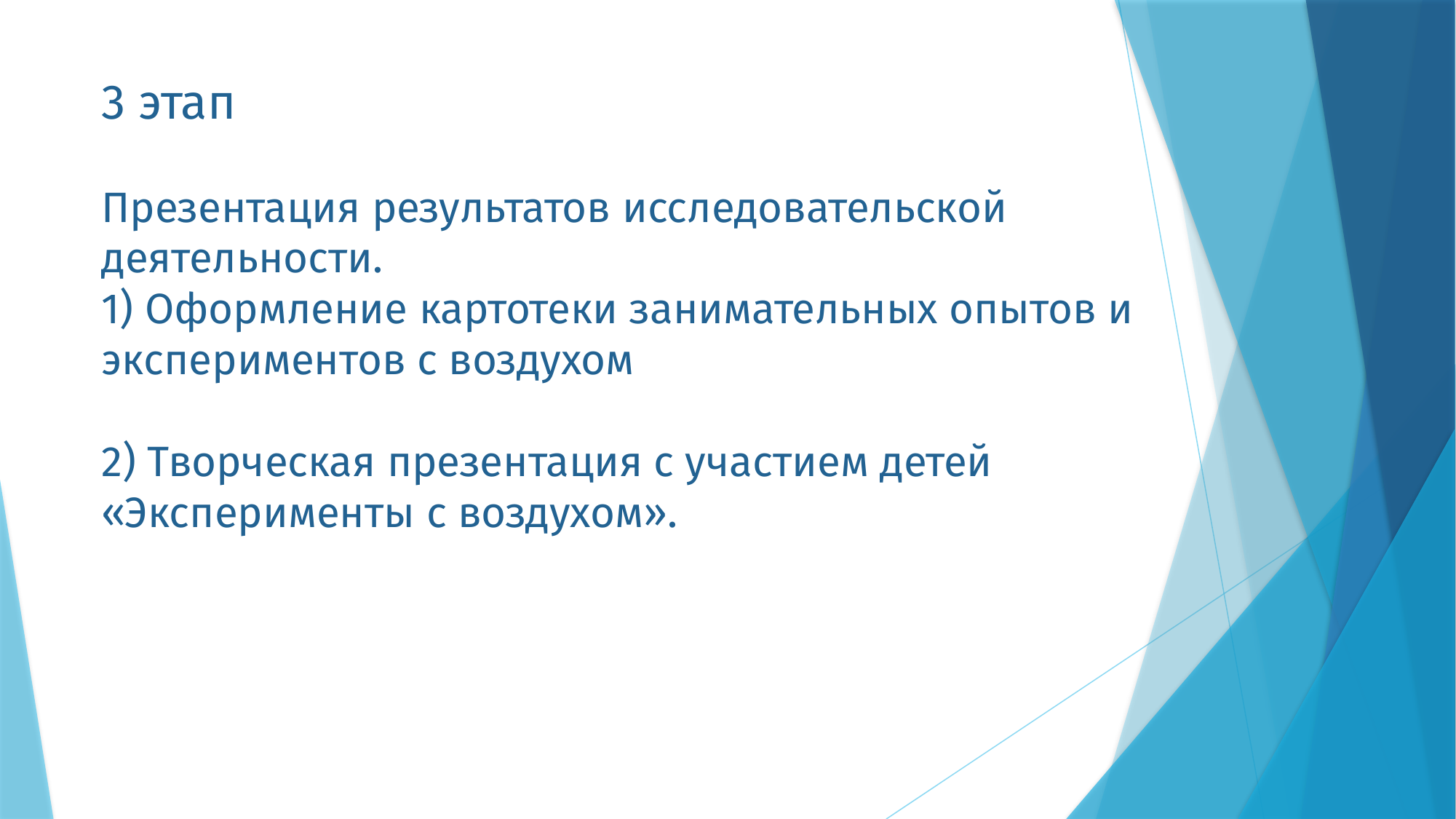

3 этап

Презентация результатов исследовательской
деятельности.
1) Оформление картотеки занимательных опытов и
экспериментов с воздухом

2) Творческая презентация с участием детей
«Эксперименты с воздухом».